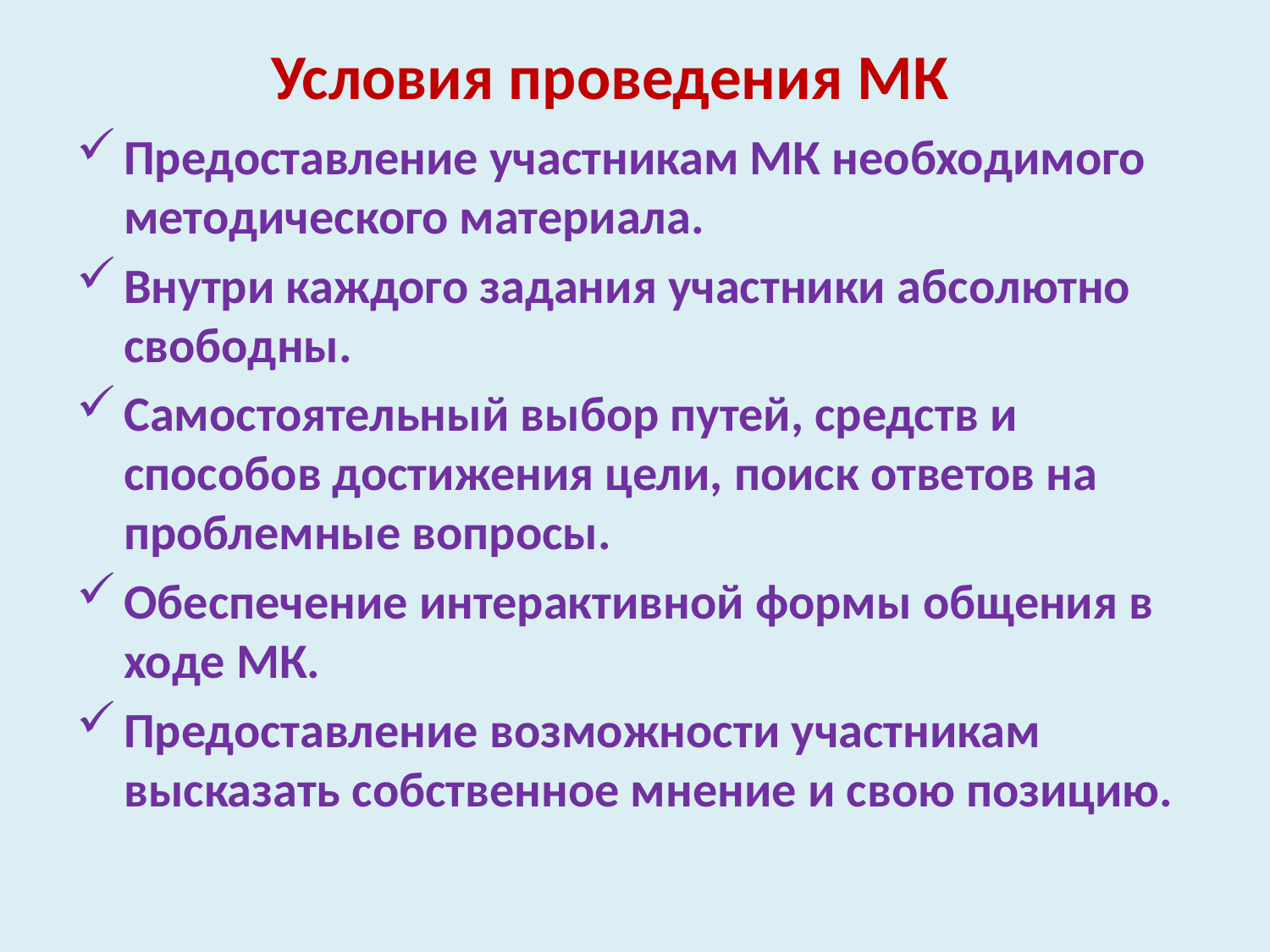

# Условия проведения МК
Предоставление участникам МК необходимого методического материала.
Внутри каждого задания участники абсолютно свободны.
Самостоятельный выбор путей, средств и способов достижения цели, поиск ответов на проблемные вопросы.
Обеспечение интерактивной формы общения в ходе МК.
Предоставление возможности участникам высказать собственное мнение и свою позицию.